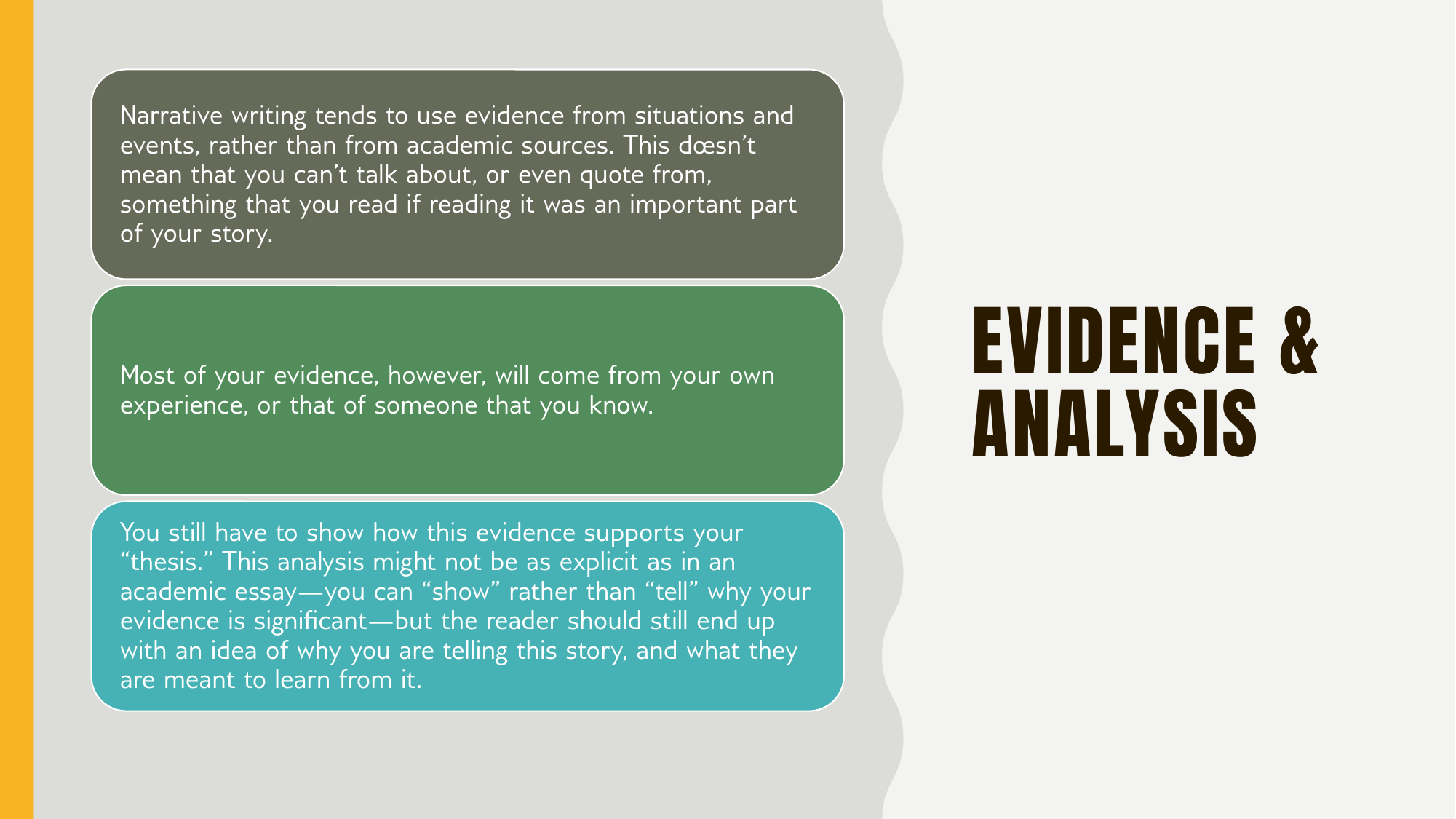

Narrative writing tends to use evidence from situations and events, rather than from academic sources. This doesn’t mean that you can’t talk about, or even quote from, something that you read if reading it was an important part of your story.
Most of your evidence, however, will come from your own experience, or that of someone that you know.
You still have to show how this evidence supports your “thesis.” This analysis might not be as explicit as in an academic essay—you can “show” rather than “tell” why your evidence is significant—but the reader should still end up with an idea of why you are telling this story, and what they are meant to learn from it.
# Evidence & analysis